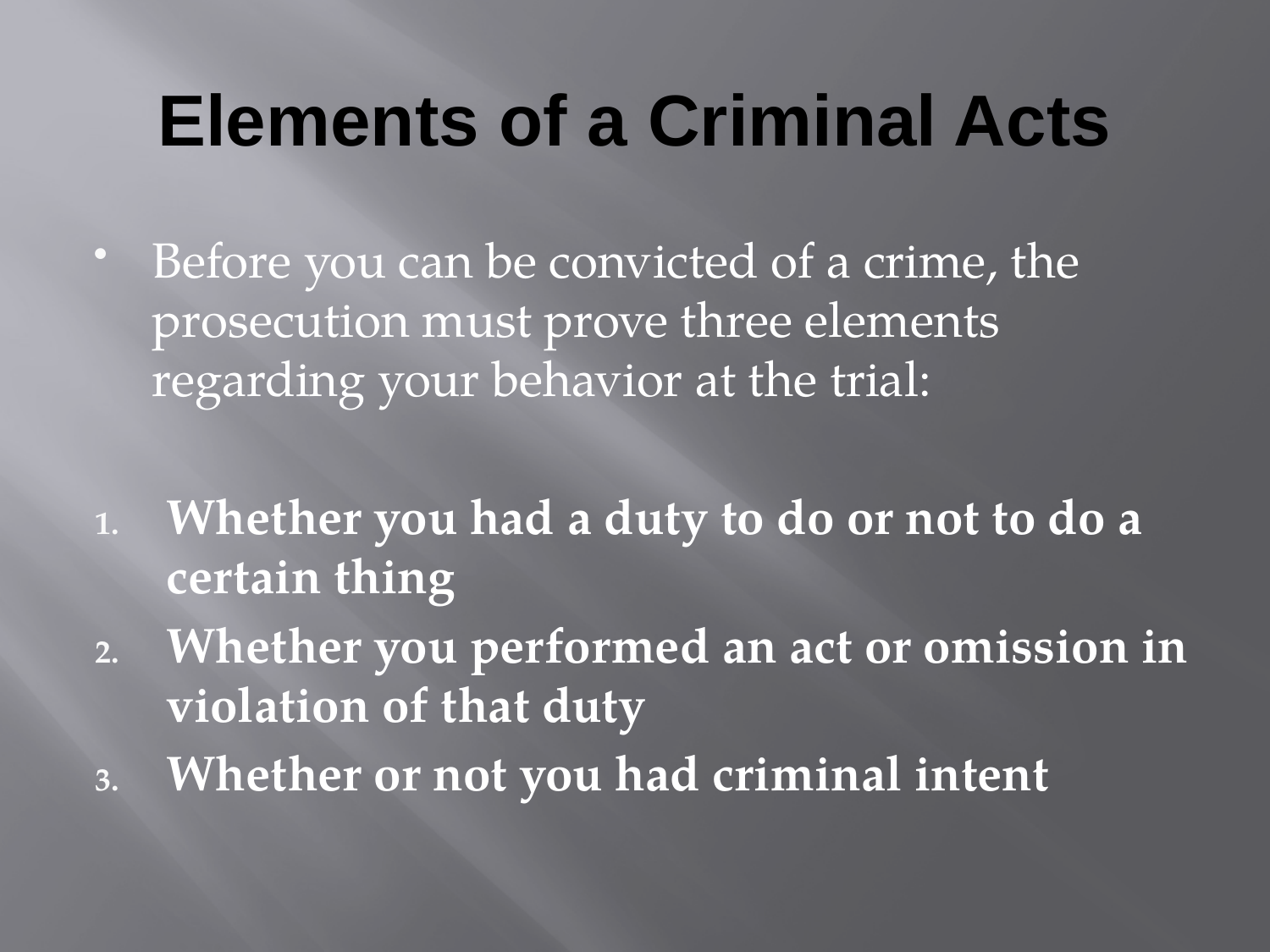

# Elements of a Criminal Acts
Before you can be convicted of a crime, the prosecution must prove three elements regarding your behavior at the trial:

Whether you had a duty to do or not to do a certain thing
Whether you performed an act or omission in violation of that duty
Whether or not you had criminal intent